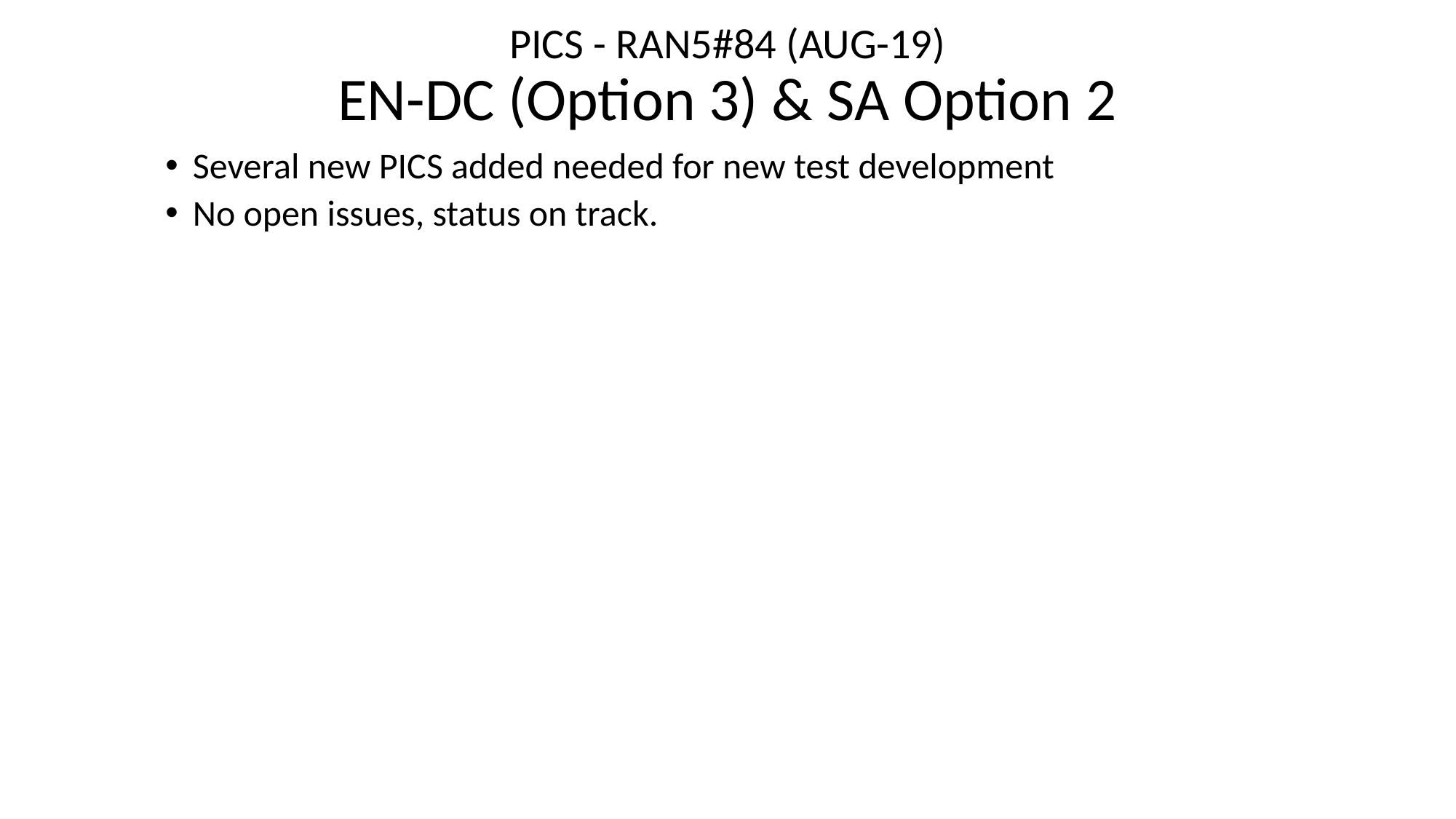

# PICS - RAN5#84 (AUG-19) EN-DC (Option 3) & SA Option 2
Several new PICS added needed for new test development
No open issues, status on track.